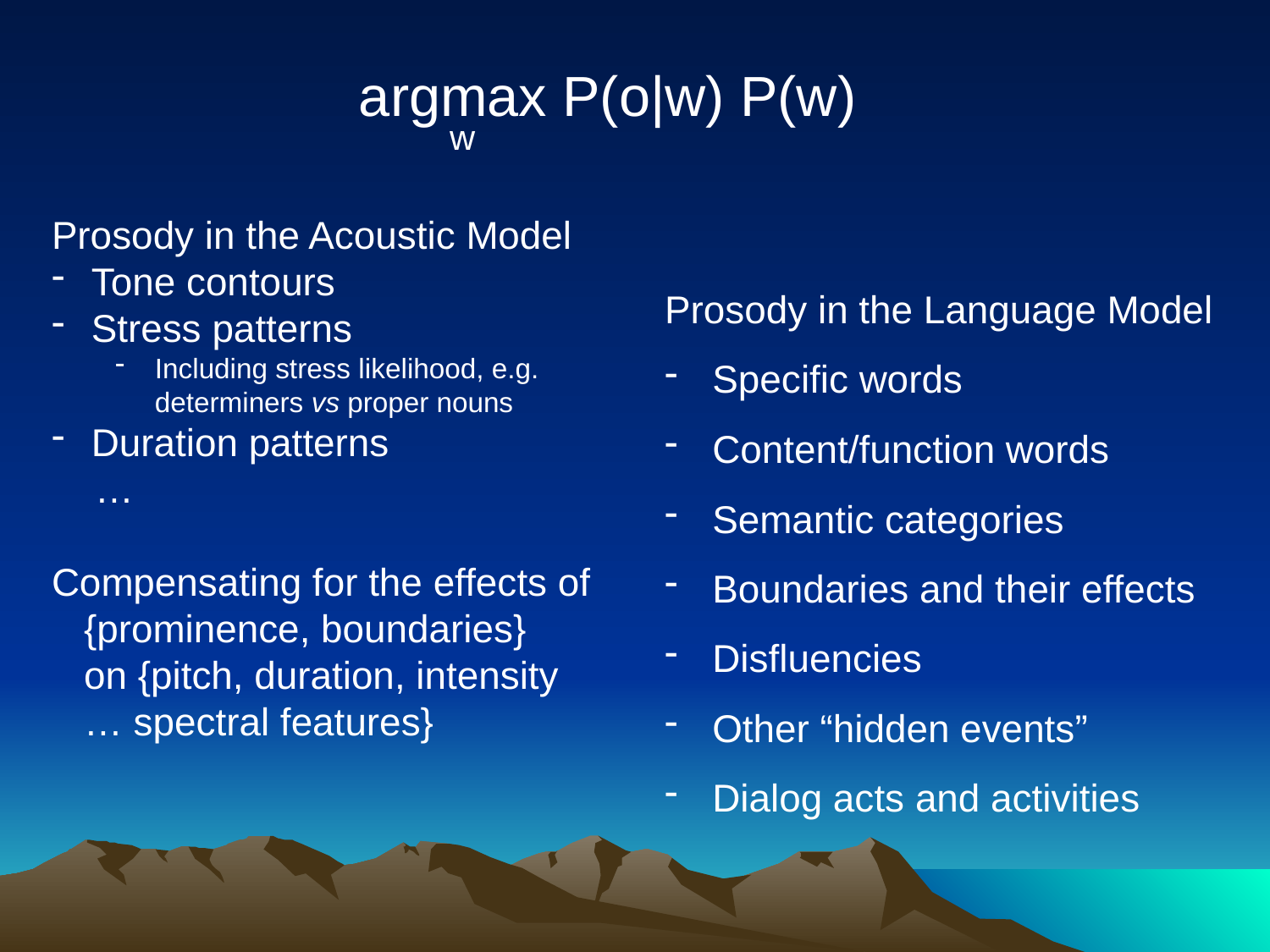

argmax P(o|w) P(w)
w
Prosody in the Acoustic Model
Tone contours
Stress patterns
Including stress likelihood, e.g. determiners vs proper nouns
Duration patterns
    …

Compensating for the effects of
   {prominence, boundaries}
   on {pitch, duration, intensity
   … spectral features}

Prosody in the Language Model
Specific words
Content/function words
Semantic categories
Boundaries and their effects
Disfluencies
Other “hidden events”
Dialog acts and activities